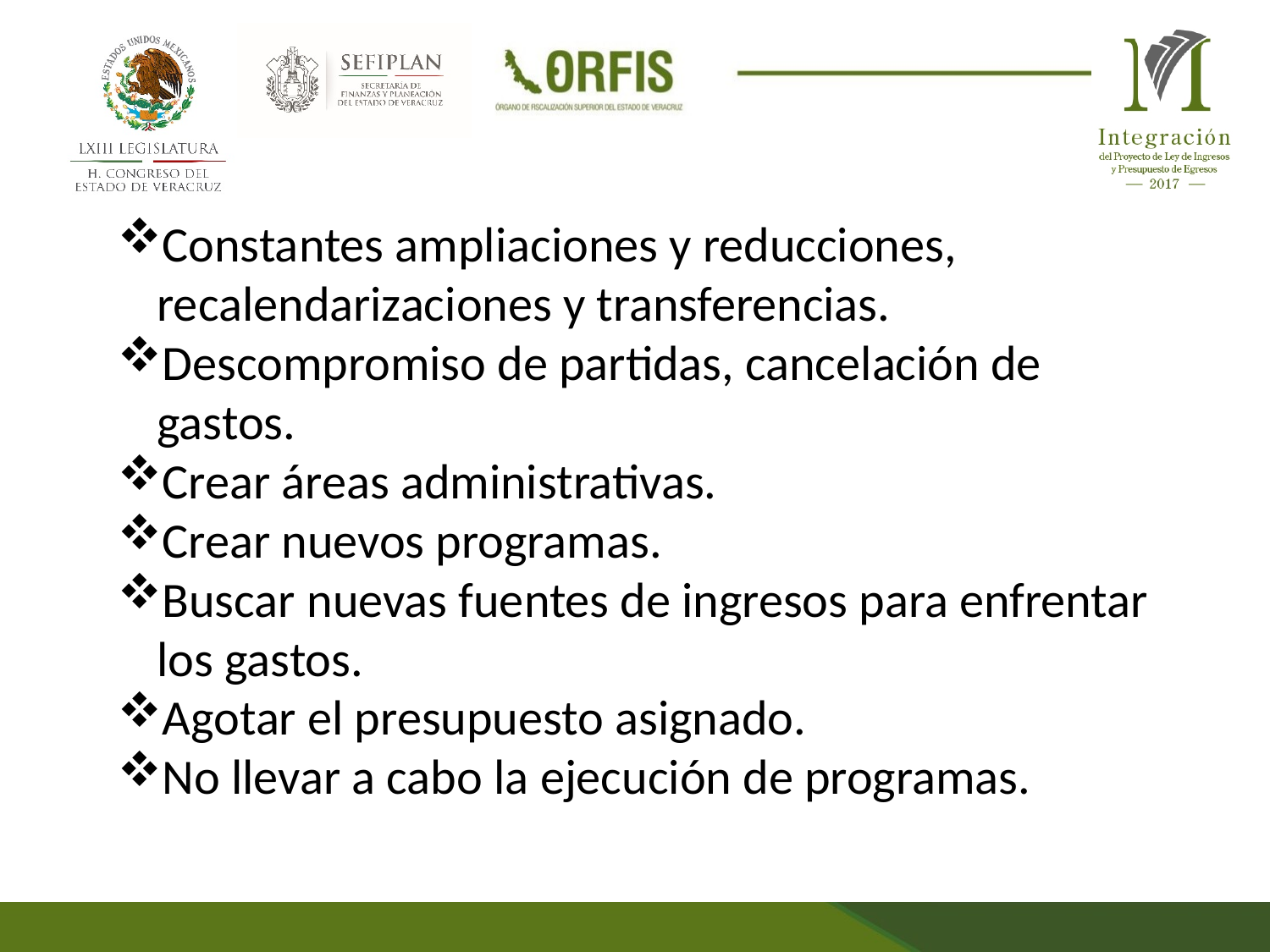

Constantes ampliaciones y reducciones, recalendarizaciones y transferencias.
Descompromiso de partidas, cancelación de gastos.
Crear áreas administrativas.
Crear nuevos programas.
Buscar nuevas fuentes de ingresos para enfrentar los gastos.
Agotar el presupuesto asignado.
No llevar a cabo la ejecución de programas.